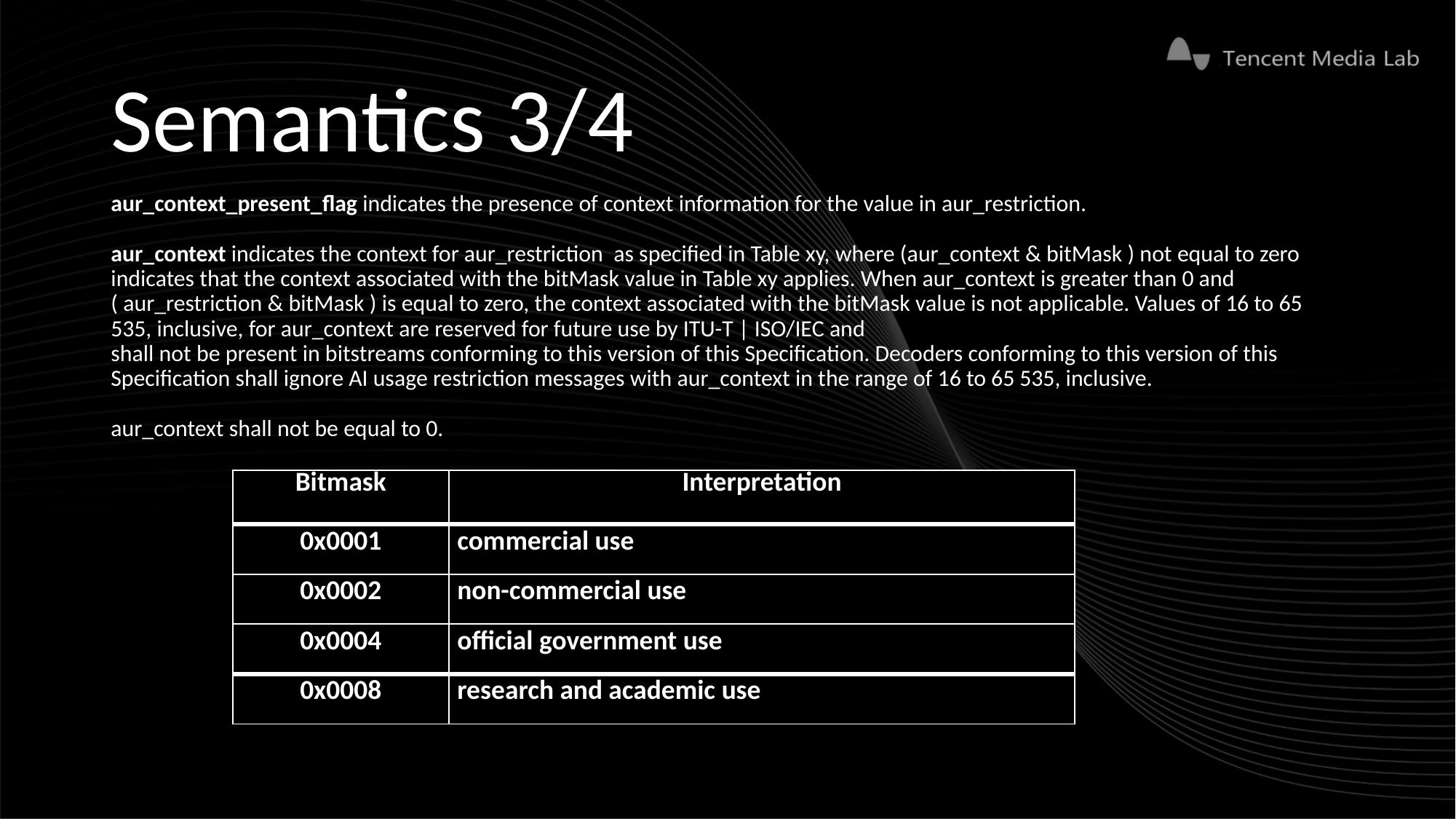

# Semantics 3/4
aur_context_present_flag indicates the presence of context information for the value in aur_restriction.

aur_context indicates the context for aur_restriction  as specified in Table xy, where (aur_context & bitMask ) not equal to zero indicates that the context associated with the bitMask value in Table xy applies. When aur_context is greater than 0 and ( aur_restriction & bitMask ) is equal to zero, the context associated with the bitMask value is not applicable. Values of 16 to 65 535, inclusive, for aur_context are reserved for future use by ITU-T | ISO/IEC and
shall not be present in bitstreams conforming to this version of this Specification. Decoders conforming to this version of this Specification shall ignore AI usage restriction messages with aur_context in the range of 16 to 65 535, inclusive.

aur_context shall not be equal to 0.

| Bitmask | Interpretation |
| --- | --- |
| 0x0001 | commercial use |
| 0x0002 | non-commercial use |
| 0x0004 | official government use |
| 0x0008 | research and academic use |